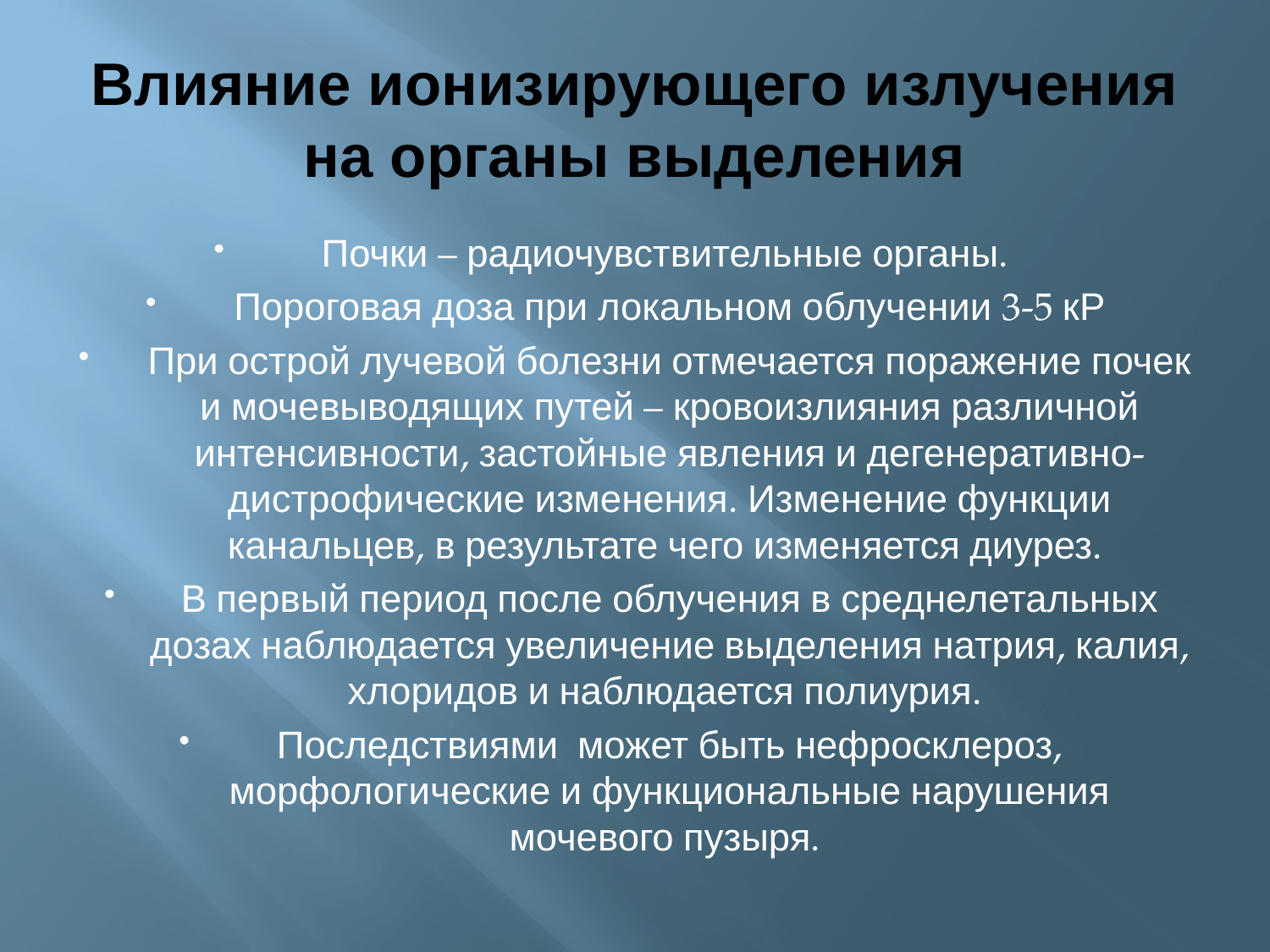

# Влияние ионизирующего излучения на органы выделения
Почки – радиочувствительные органы.
Пороговая доза при локальном облучении 3-5 кР
При острой лучевой болезни отмечается поражение почек и мочевыводящих путей – кровоизлияния различной интенсивности, застойные явления и дегенеративно-дистрофические изменения. Изменение функции канальцев, в результате чего изменяется диурез.
В первый период после облучения в среднелетальных дозах наблюдается увеличение выделения натрия, калия, хлоридов и наблюдается полиурия.
Последствиями  может быть нефросклероз, морфологические и функциональные нарушения мочевого пузыря.